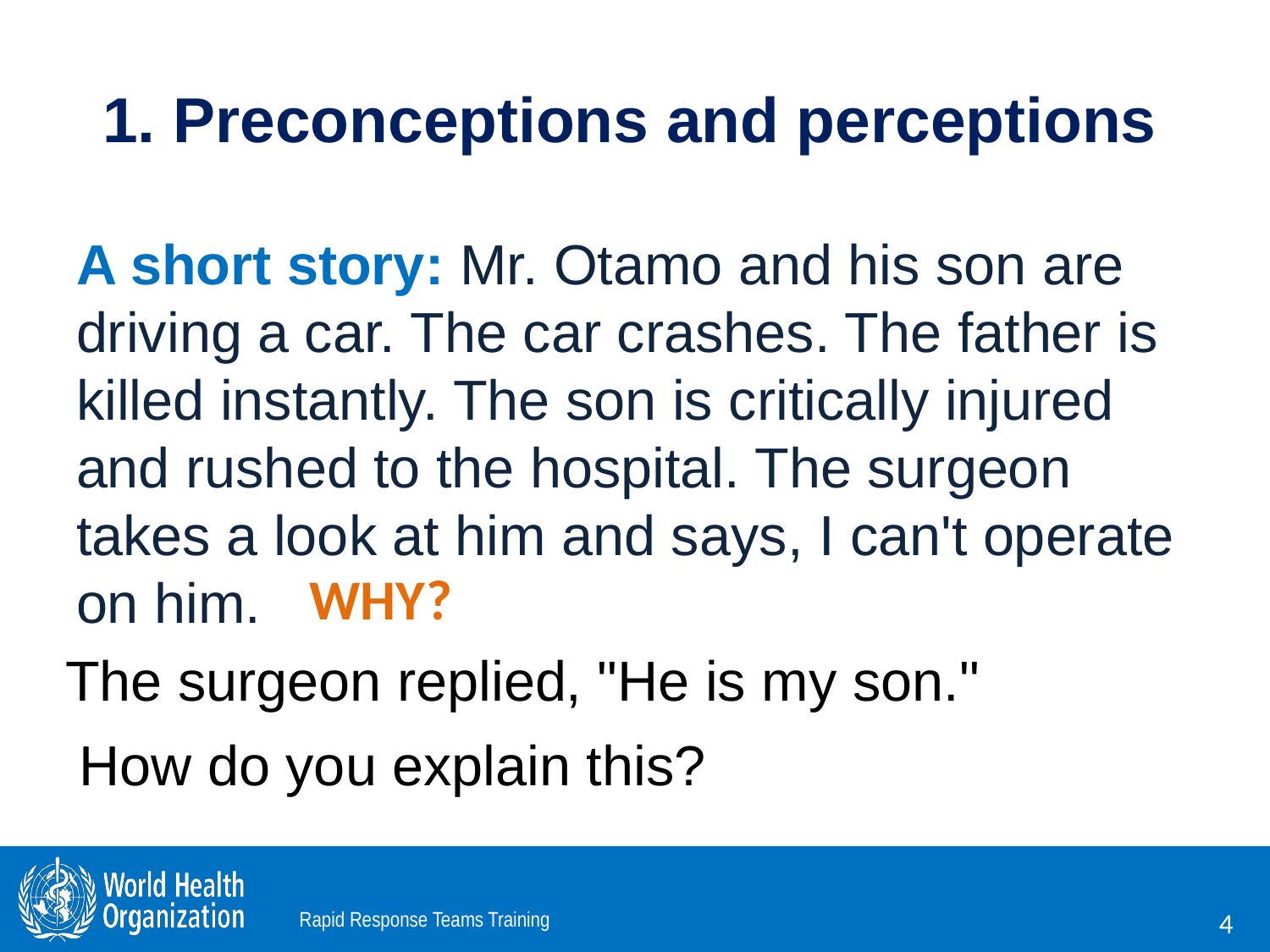

# 1. Preconceptions and perceptions
A short story: Mr. Otamo and his son are driving a car. The car crashes. The father is killed instantly. The son is critically injured and rushed to the hospital. The surgeon takes a look at him and says, I can't operate on him.
WHY?
The surgeon replied, "He is my son."
How do you explain this?